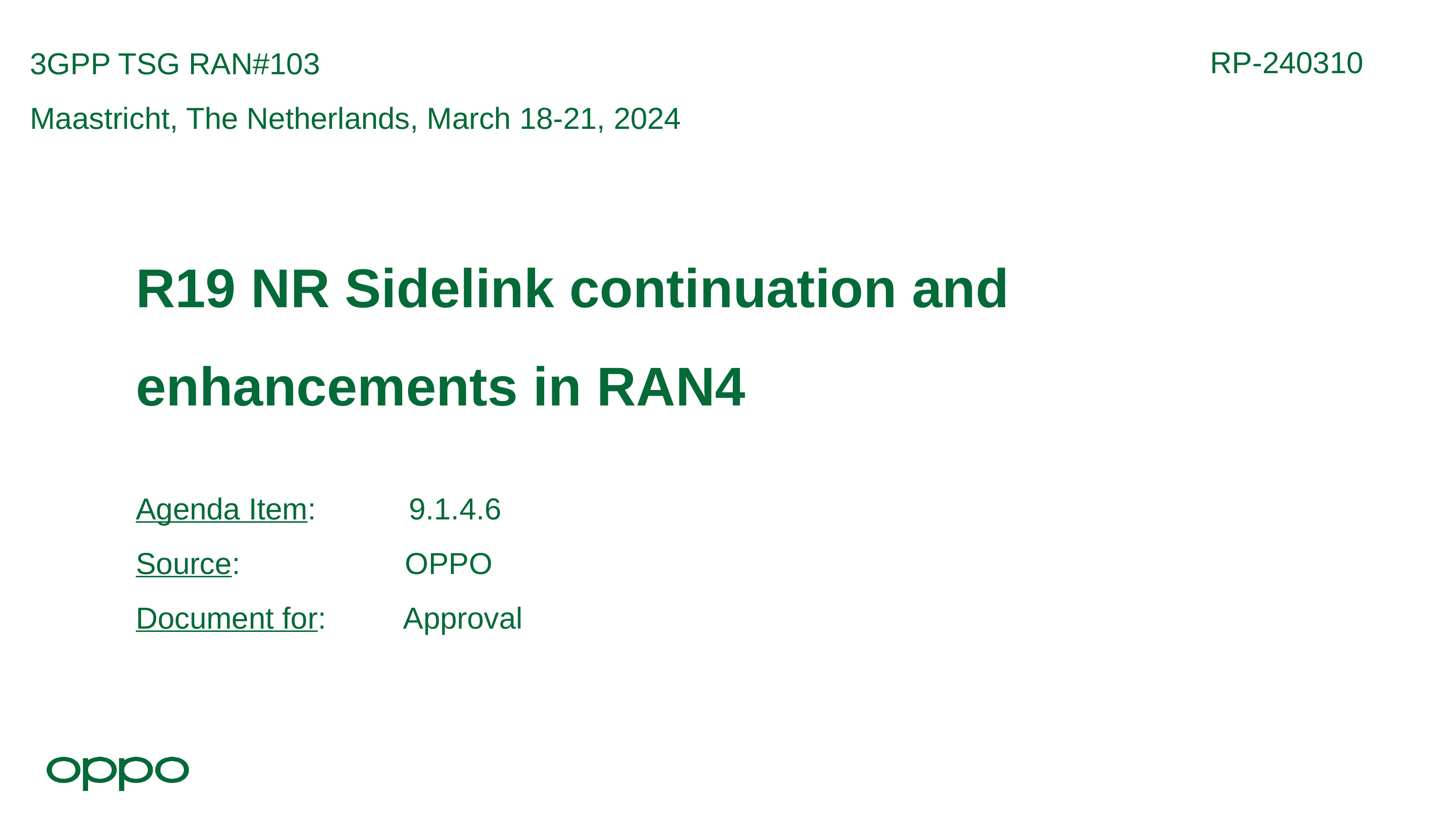

3GPP TSG RAN#103
Maastricht, The Netherlands, March 18-21, 2024
RP-240310
# R19 NR Sidelink continuation and enhancements in RAN4 Agenda Item:		9.1.4.6 Source:			      OPPO Document for:	      Approval